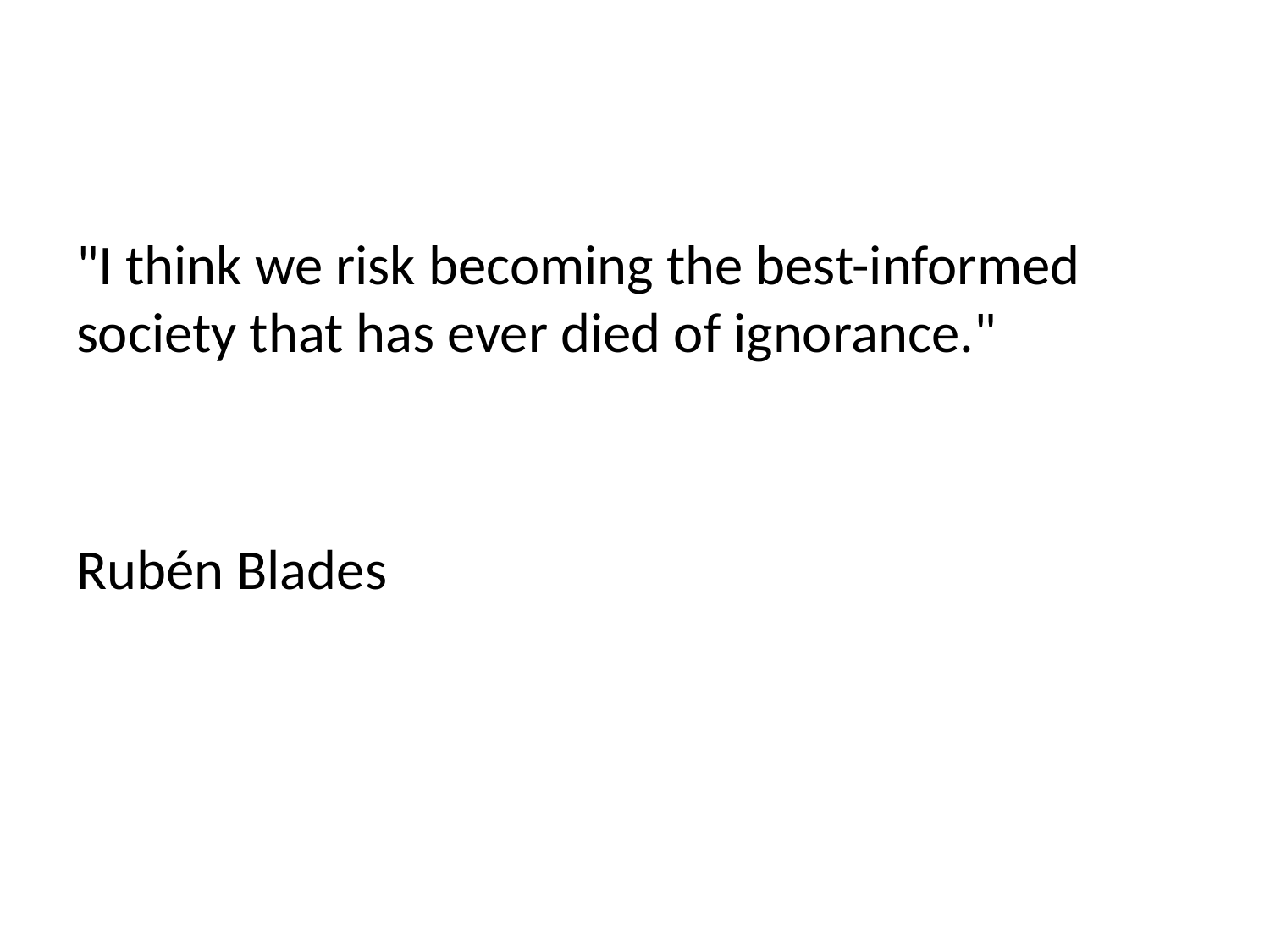

#
"I think we risk becoming the best-informed society that has ever died of ignorance."

Rubén Blades